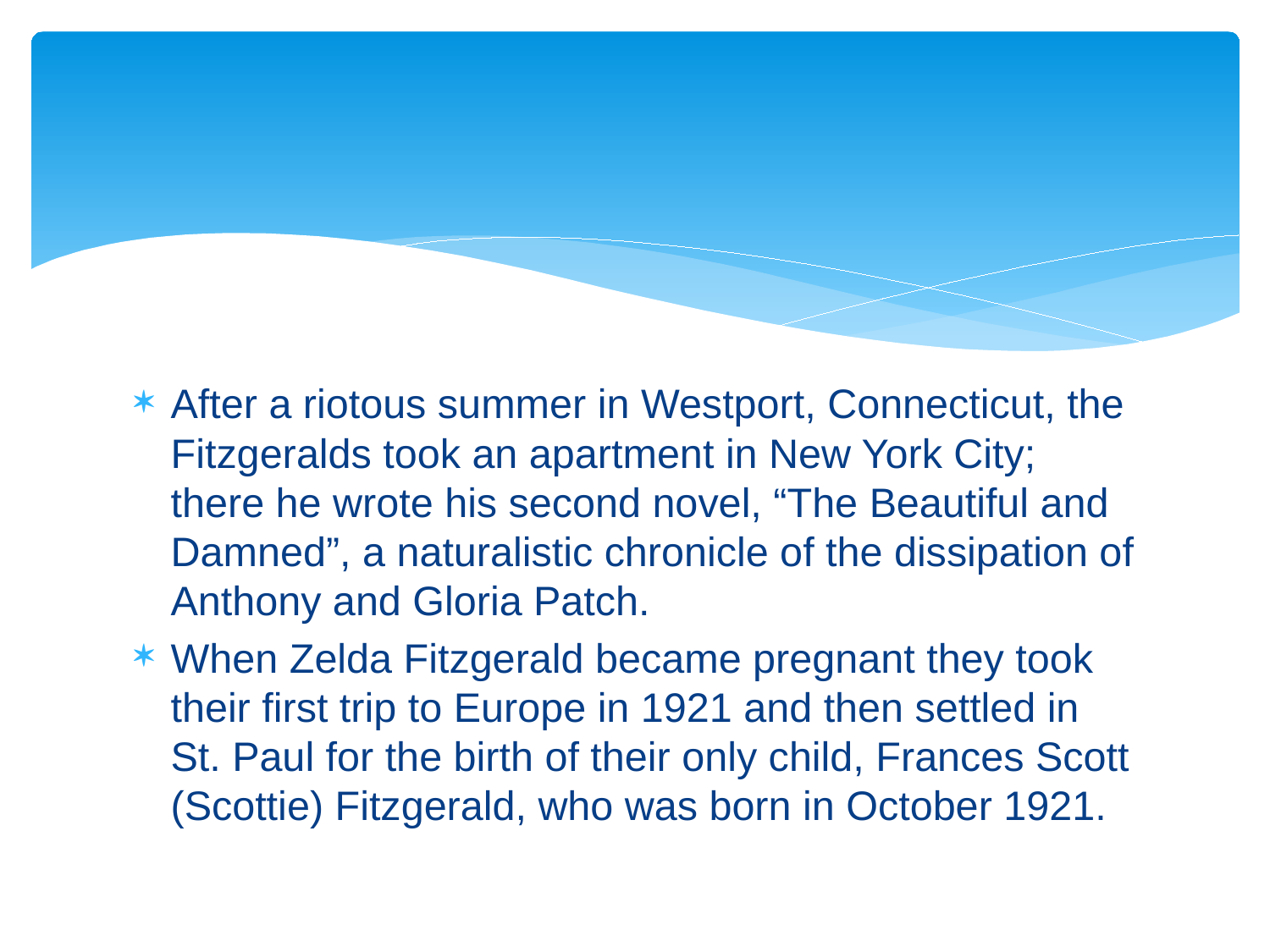

#
After a riotous summer in Westport, Connecticut, the Fitzgeralds took an apartment in New York City; there he wrote his second novel, “The Beautiful and Damned”, a naturalistic chronicle of the dissipation of Anthony and Gloria Patch.
When Zelda Fitzgerald became pregnant they took their first trip to Europe in 1921 and then settled in St. Paul for the birth of their only child, Frances Scott (Scottie) Fitzgerald, who was born in October 1921.